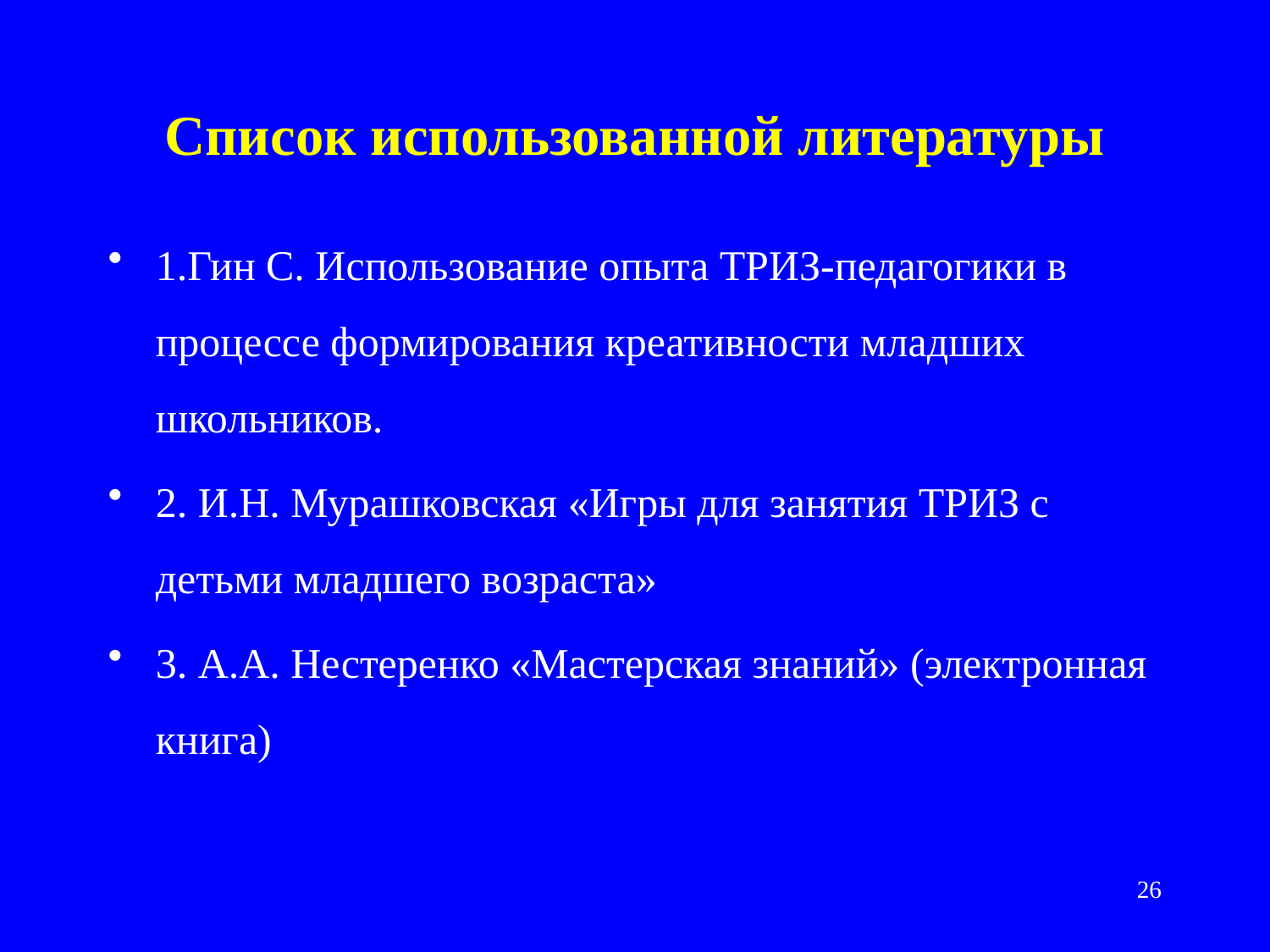

# Список использованной литературы
1.Гин С. Использование опыта ТРИЗ-педагогики в процессе формирования креативности младших школьников.
2. И.Н. Мурашковская «Игры для занятия ТРИЗ с детьми младшего возраста»
3. А.А. Нестеренко «Мастерская знаний» (электронная книга)

26